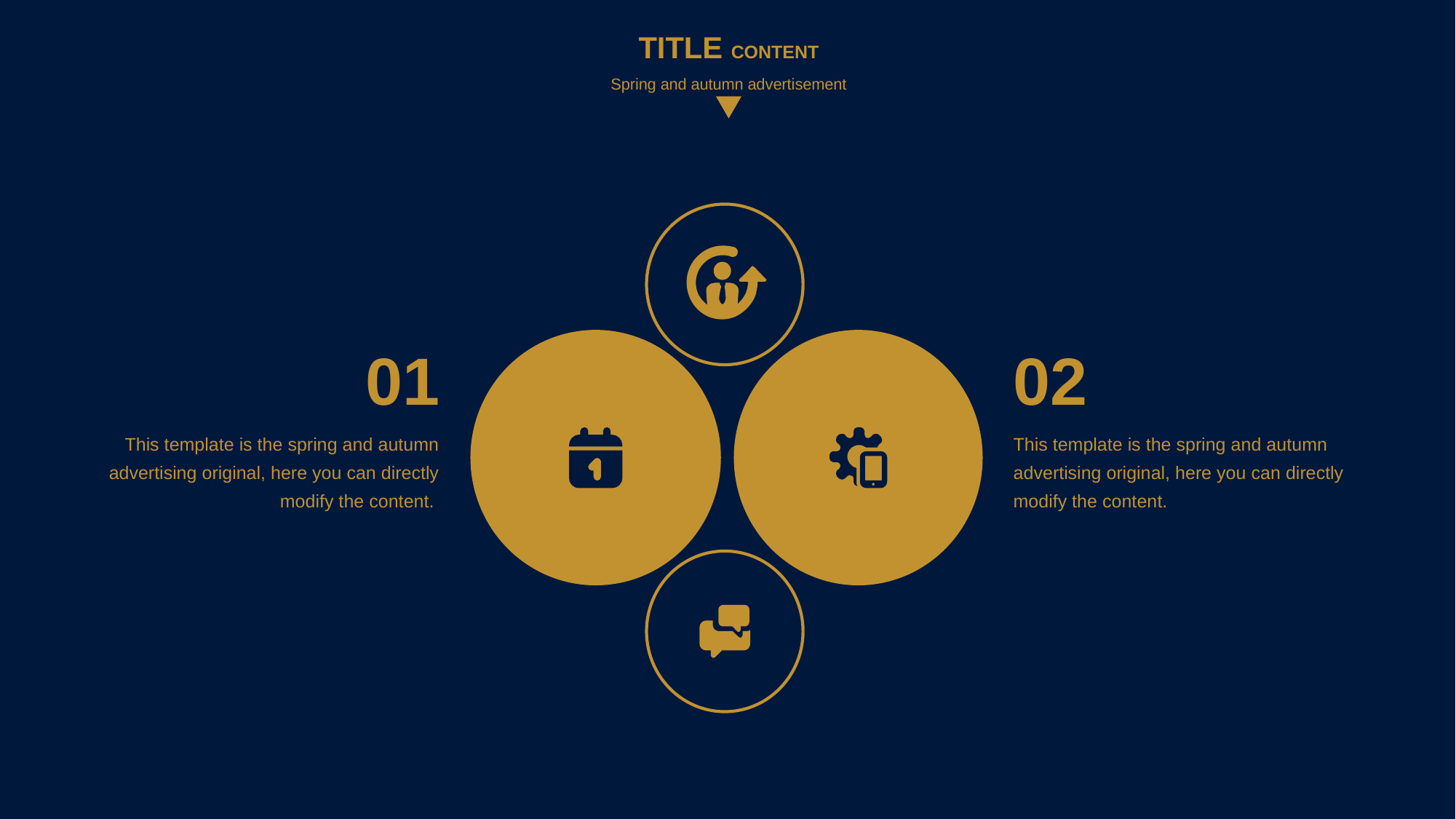

TITLE CONTENT
Spring and autumn advertisement

01
02
This template is the spring and autumn advertising original, here you can directly modify the content.
This template is the spring and autumn advertising original, here you can directly modify the content.